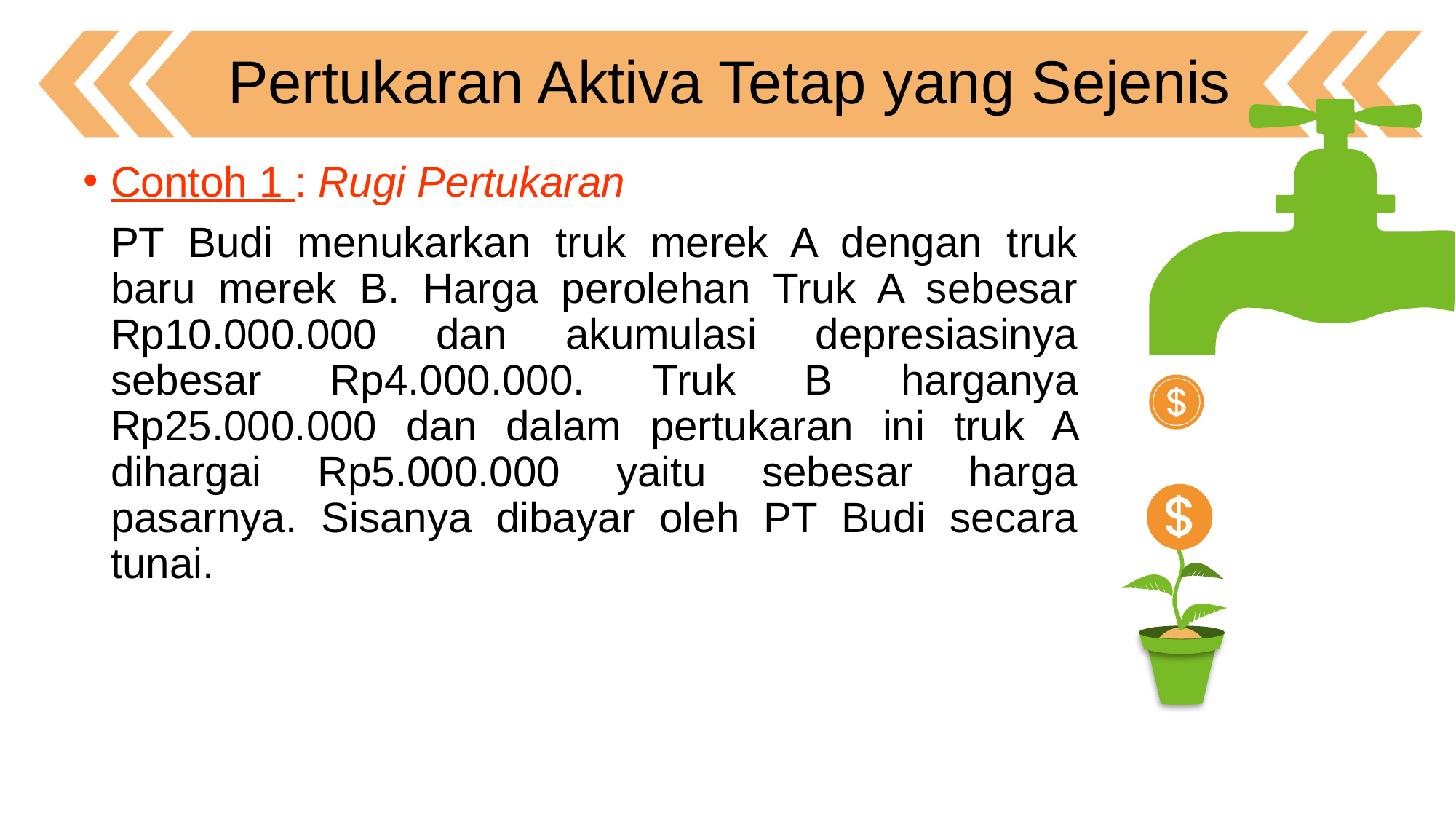

Pertukaran Aktiva Tetap yang Sejenis

Contoh 1 : Rugi Pertukaran
	PT Budi menukarkan truk merek A dengan truk baru merek B. Harga perolehan Truk A sebesar Rp10.000.000 dan akumulasi depresiasinya sebesar Rp4.000.000. Truk B harganya Rp25.000.000 dan dalam pertukaran ini truk A dihargai Rp5.000.000 yaitu sebesar harga pasarnya. Sisanya dibayar oleh PT Budi secara tunai.